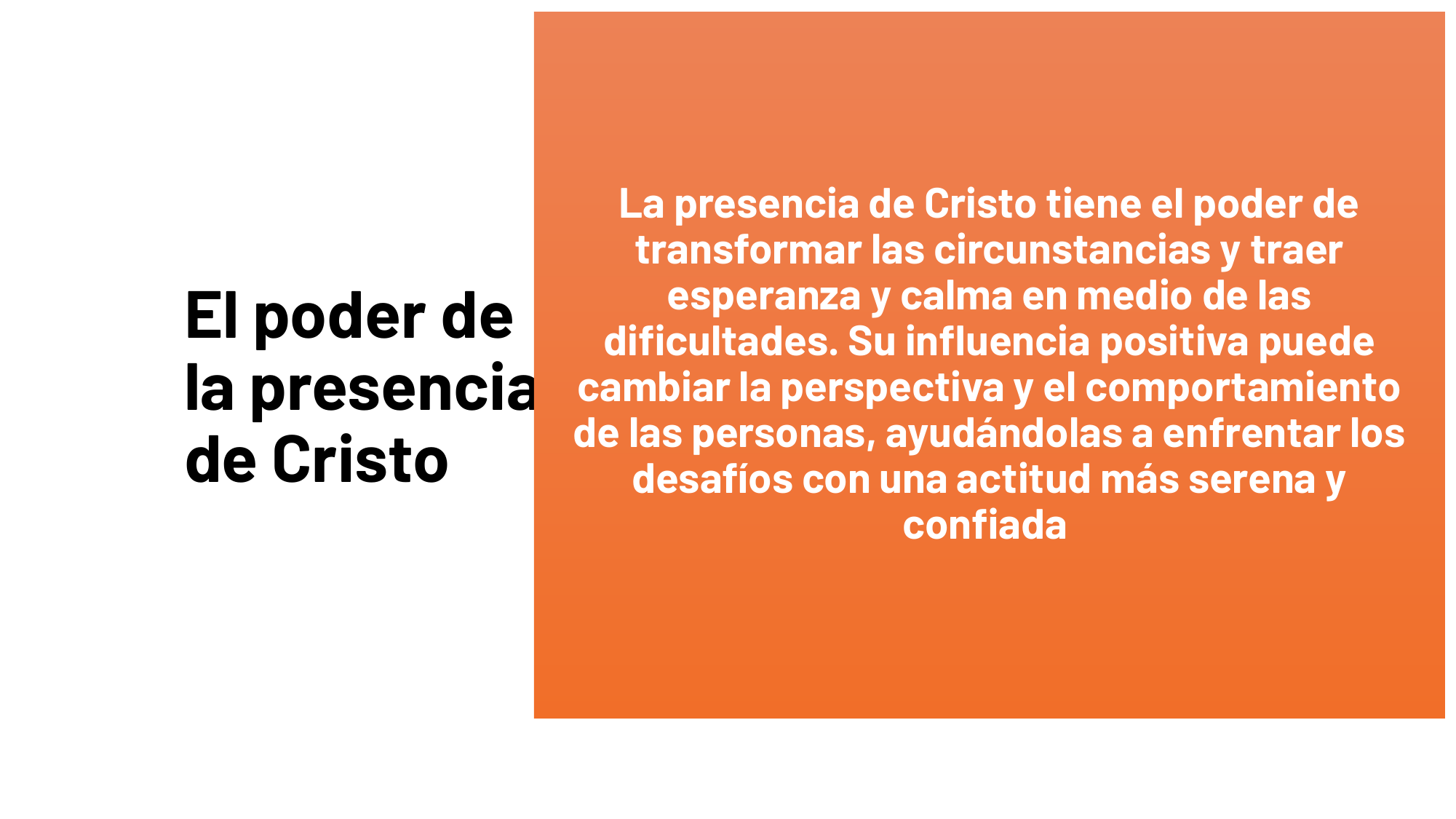

La presencia de Cristo tiene el poder de transformar las circunstancias y traer esperanza y calma en medio de las dificultades. Su influencia positiva puede cambiar la perspectiva y el comportamiento de las personas, ayudándolas a enfrentar los desafíos con una actitud más serena y confiada
# El poder de la presencia de Cristo